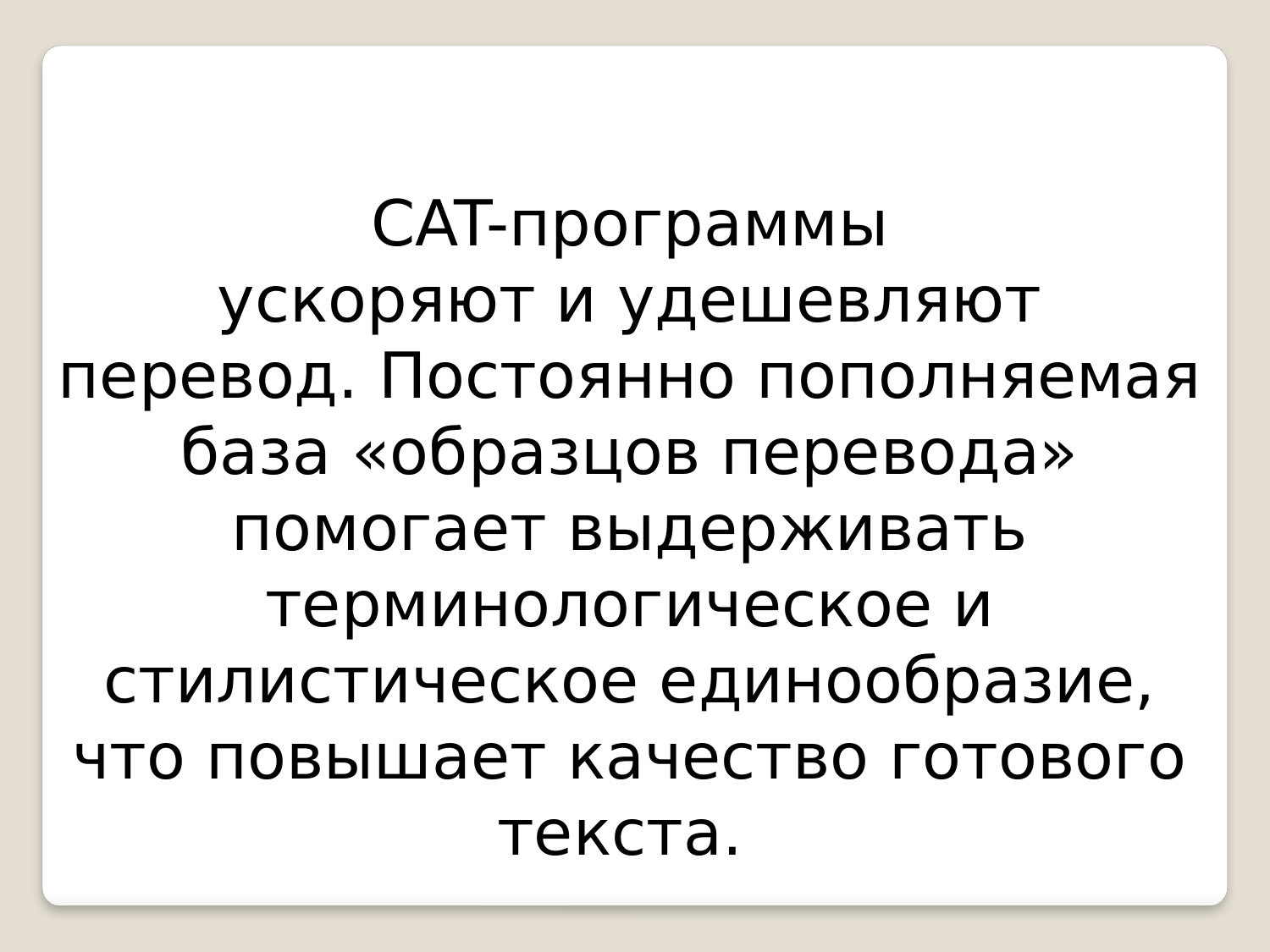

CAT-программы
ускоряют и удешевляют перевод. Постоянно пополняемая база «образцов перевода» помогает выдерживать терминологическое и стилистическое единообразие, что повышает качество готового текста.